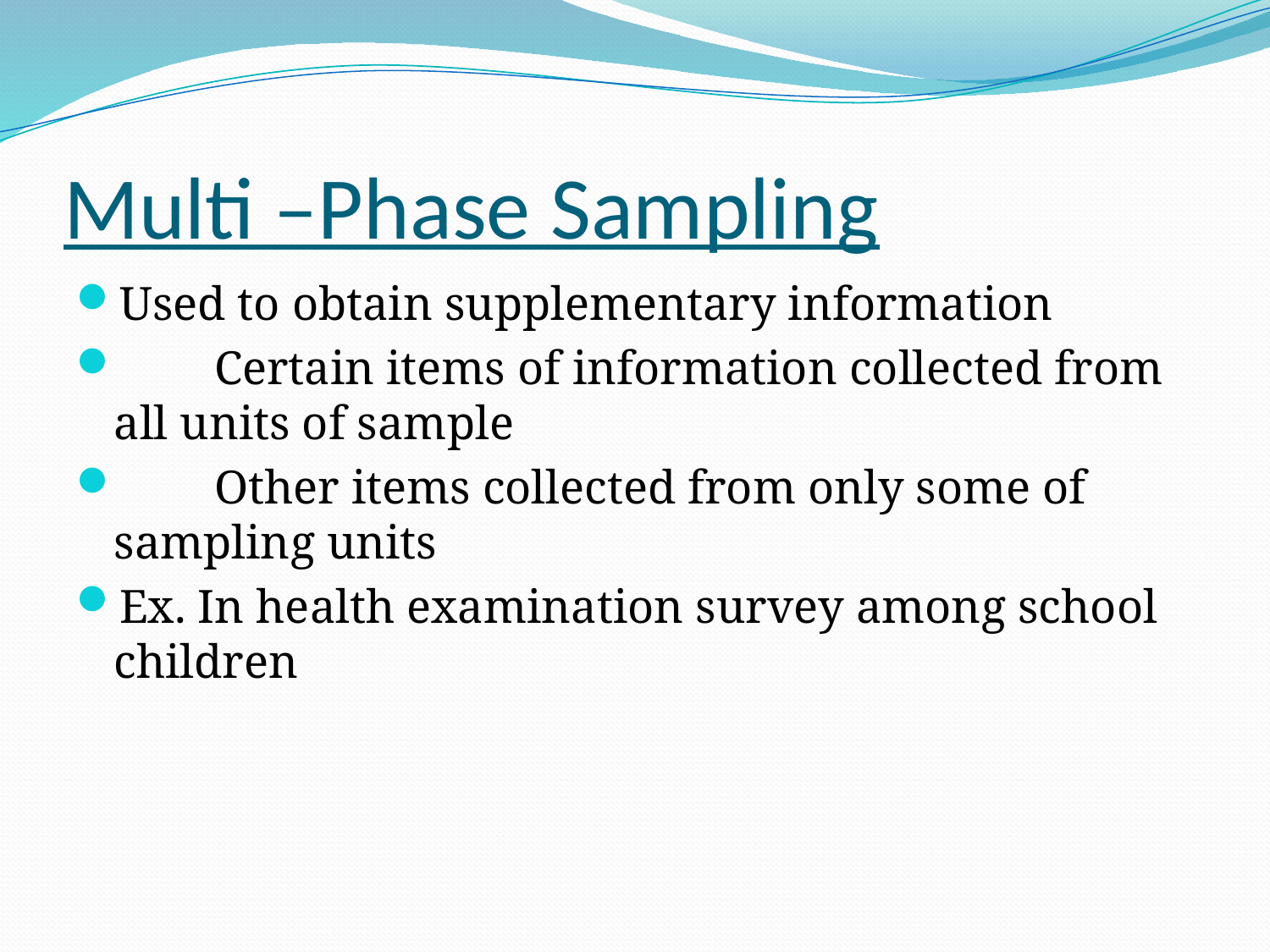

# Multi –Phase Sampling
Used to obtain supplementary information
        Certain items of information collected from all units of sample
        Other items collected from only some of sampling units
Ex. In health examination survey among school children